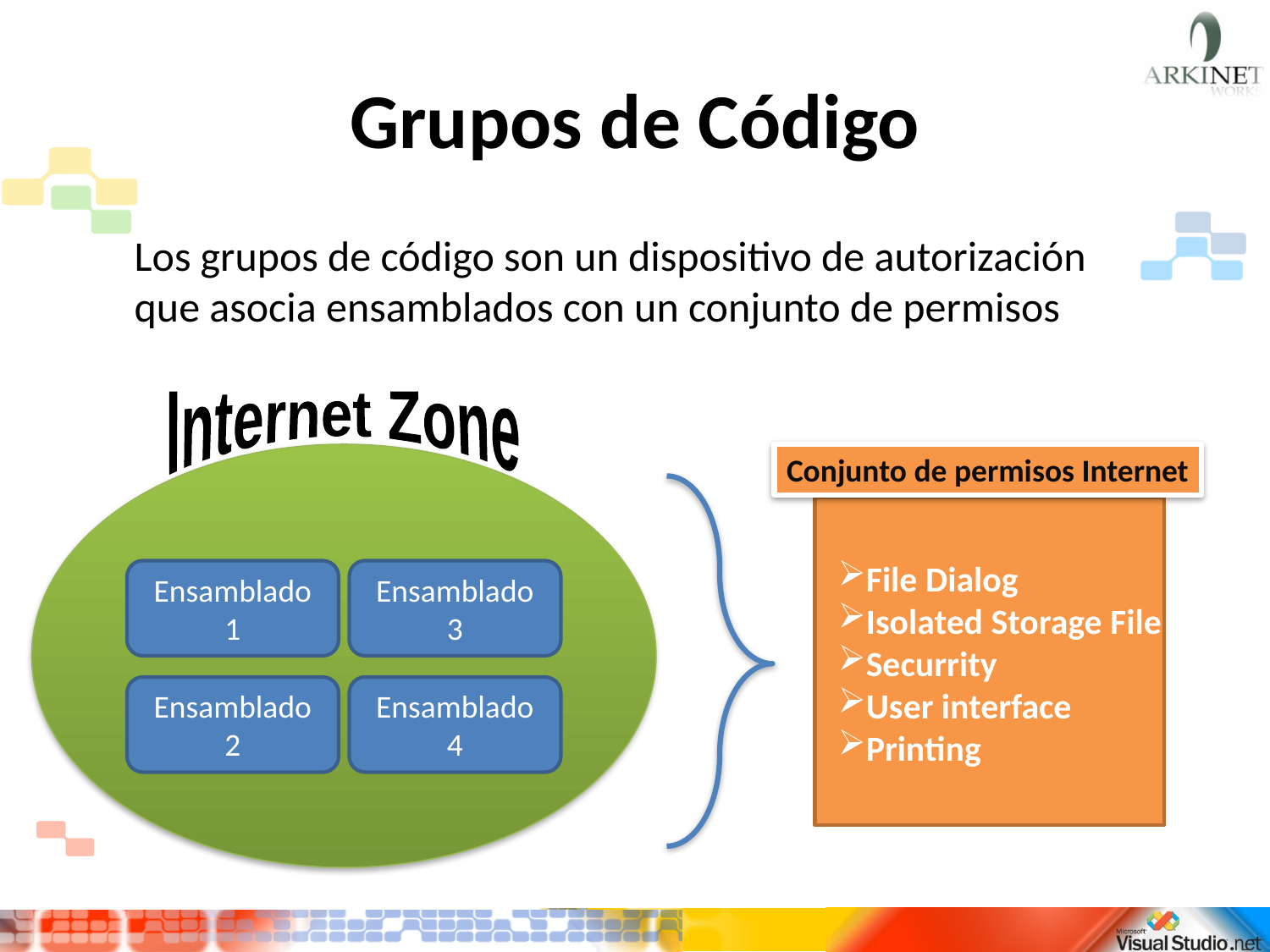

# Grupos de Código
	Los grupos de código son un dispositivo de autorización que asocia ensamblados con un conjunto de permisos
Internet Zone

Ensamblado 1
Ensamblado 3
Ensamblado 2
Ensamblado 4
Conjunto de permisos Internet

File Dialog
Isolated Storage File
Securrity
User interface
Printing